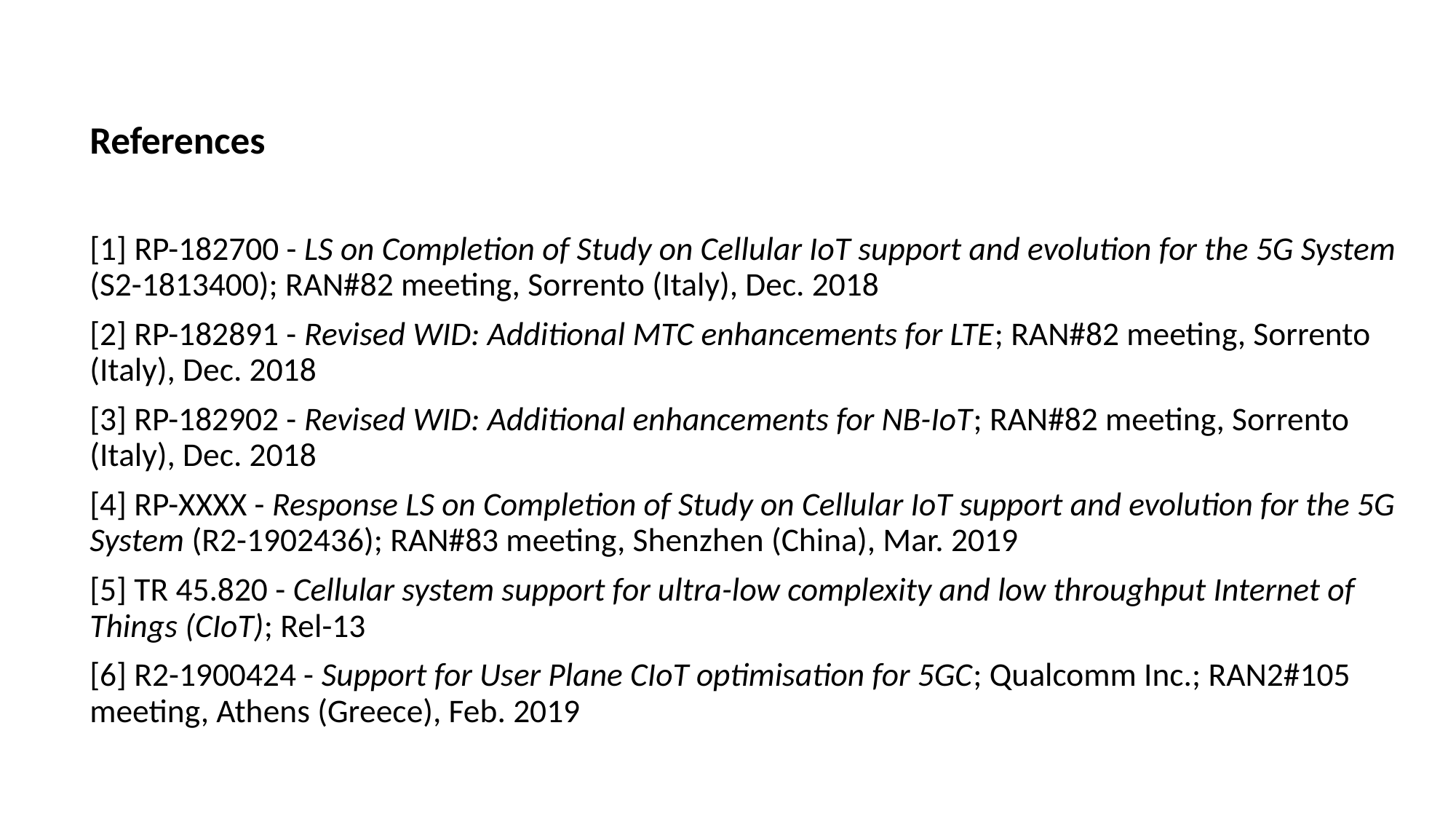

References

[1] RP-182700 - LS on Completion of Study on Cellular IoT support and evolution for the 5G System (S2-1813400); RAN#82 meeting, Sorrento (Italy), Dec. 2018
[2] RP-182891 - Revised WID: Additional MTC enhancements for LTE; RAN#82 meeting, Sorrento (Italy), Dec. 2018
[3] RP-182902 - Revised WID: Additional enhancements for NB-IoT; RAN#82 meeting, Sorrento (Italy), Dec. 2018
[4] RP-XXXX - Response LS on Completion of Study on Cellular IoT support and evolution for the 5G System (R2-1902436); RAN#83 meeting, Shenzhen (China), Mar. 2019
[5] TR 45.820 - Cellular system support for ultra-low complexity and low throughput Internet of Things (CIoT); Rel-13
[6] R2-1900424 - Support for User Plane CIoT optimisation for 5GC; Qualcomm Inc.; RAN2#105 meeting, Athens (Greece), Feb. 2019